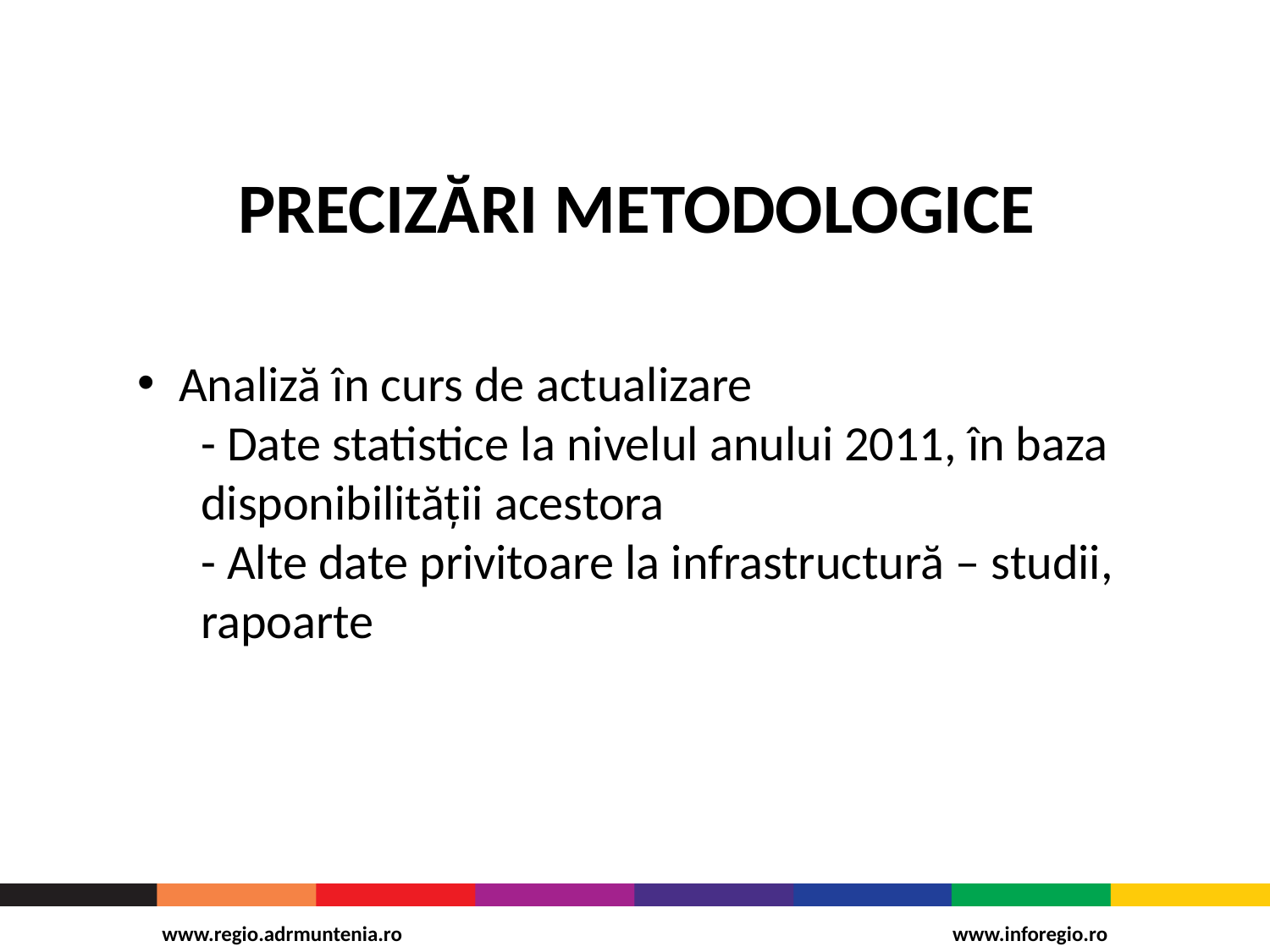

# PRECIZĂRI METODOLOGICE

 Analiză în curs de actualizare
- Date statistice la nivelul anului 2011, în baza disponibilității acestora
- Alte date privitoare la infrastructură – studii, rapoarte